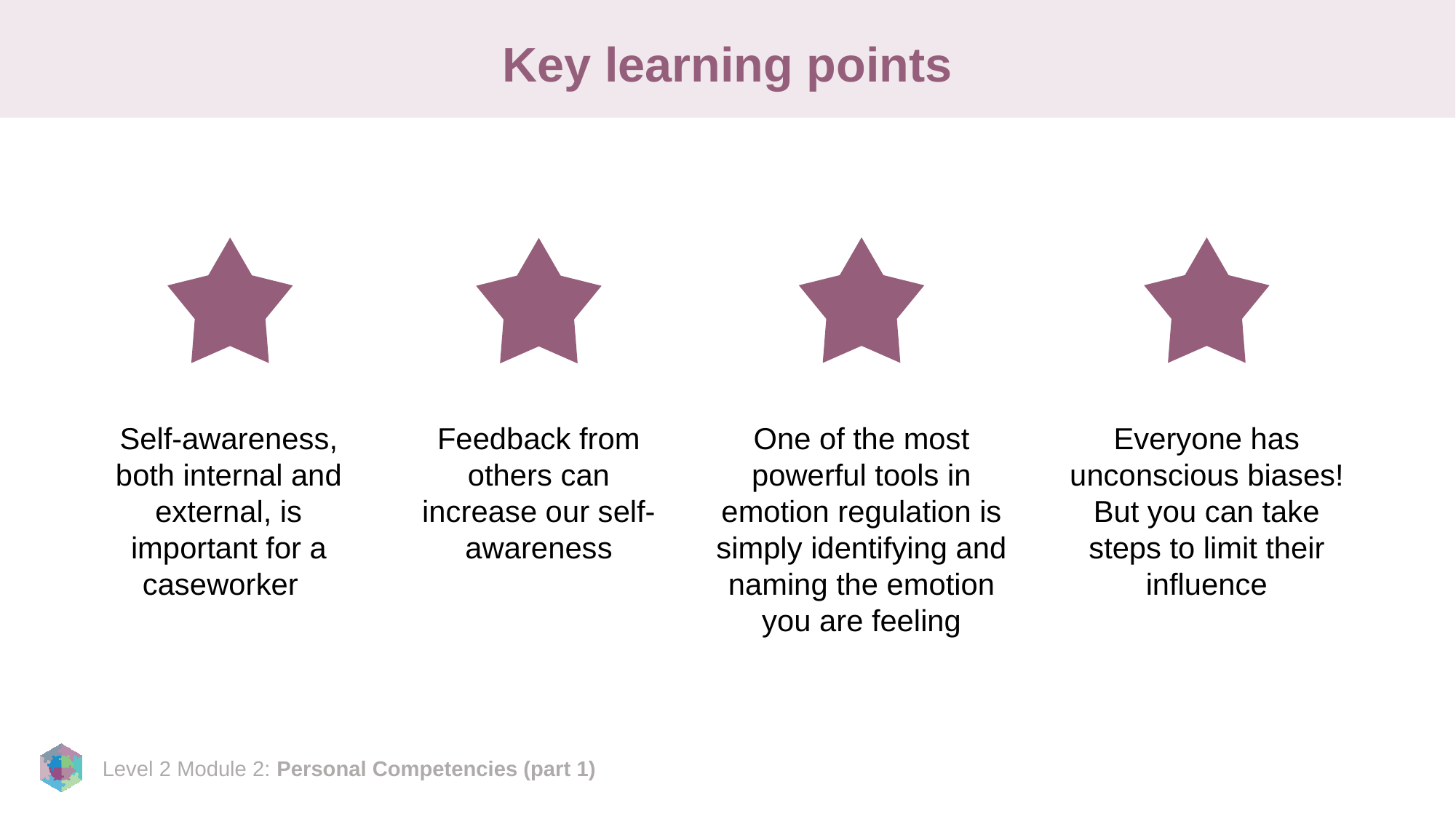

# Key learning points

Self-awareness, both internal and external, is important for a caseworker
Feedback from others can increase our self-awareness
One of the most powerful tools in emotion regulation is simply identifying and naming the emotion you are feeling
Everyone has unconscious biases! But you can take steps to limit their influence